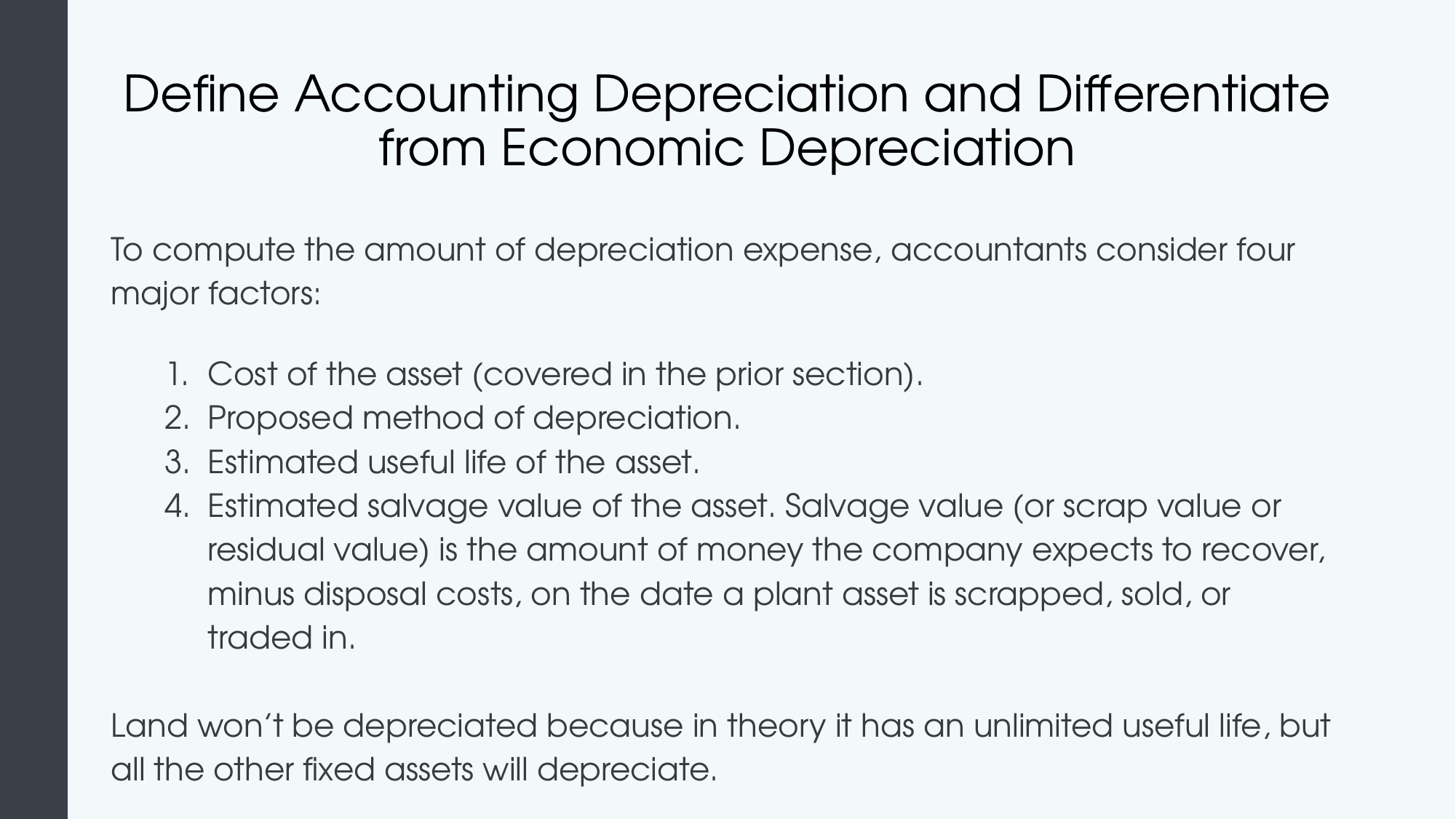

# Define Accounting Depreciation and Differentiate from Economic Depreciation
To compute the amount of depreciation expense, accountants consider four major factors:
Cost of the asset (covered in the prior section).
Proposed method of depreciation.
Estimated useful life of the asset.
Estimated salvage value of the asset. Salvage value (or scrap value or residual value) is the amount of money the company expects to recover, minus disposal costs, on the date a plant asset is scrapped, sold, or traded in.
Land won’t be depreciated because in theory it has an unlimited useful life, but all the other fixed assets will depreciate.